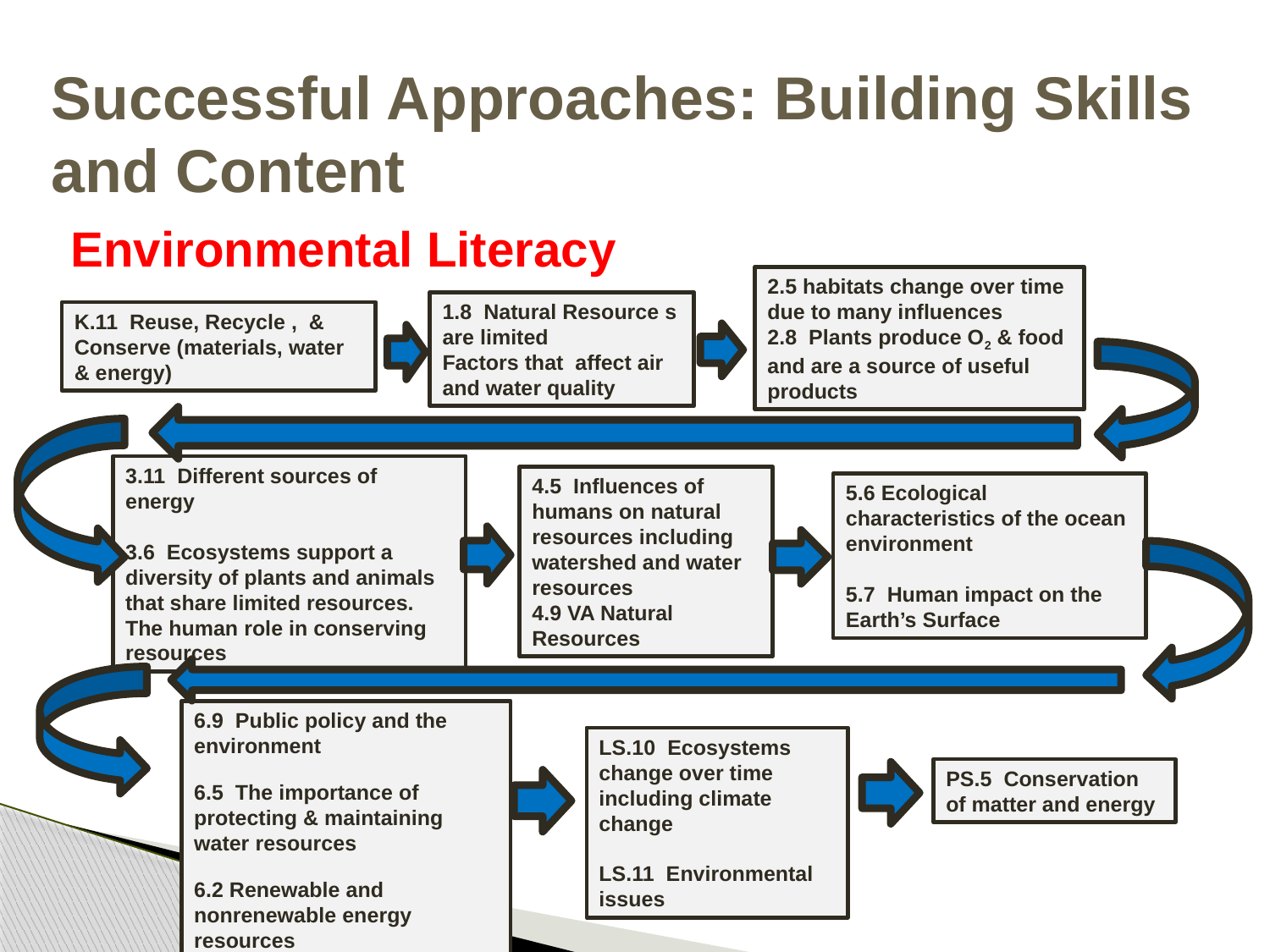

# Successful Approaches: Building Skills and Content
Environmental Literacy
2.5 habitats change over time due to many influences
2.8  Plants produce O2 & food and are a source of useful products
1.8  Natural Resource s are limited
Factors that  affect air and water quality
K.11  Reuse, Recycle ,  & Conserve (materials, water & energy)

3.11  Different sources of energy

3.6  Ecosystems support a diversity of plants and animals that share limited resources.  The human role in conserving resources
4.5  Influences of  humans on natural resources including watershed and water resources
4.9 VA Natural Resources
5.6 Ecological characteristics of the ocean environment

5.7  Human impact on the Earth’s Surface

6.9  Public policy and the environment

6.5  The importance of protecting & maintaining water resources

6.2 Renewable and nonrenewable energy resources
LS.10  Ecosystems change over time including climate change

LS.11  Environmental issues
PS.5  Conservation of matter and energy